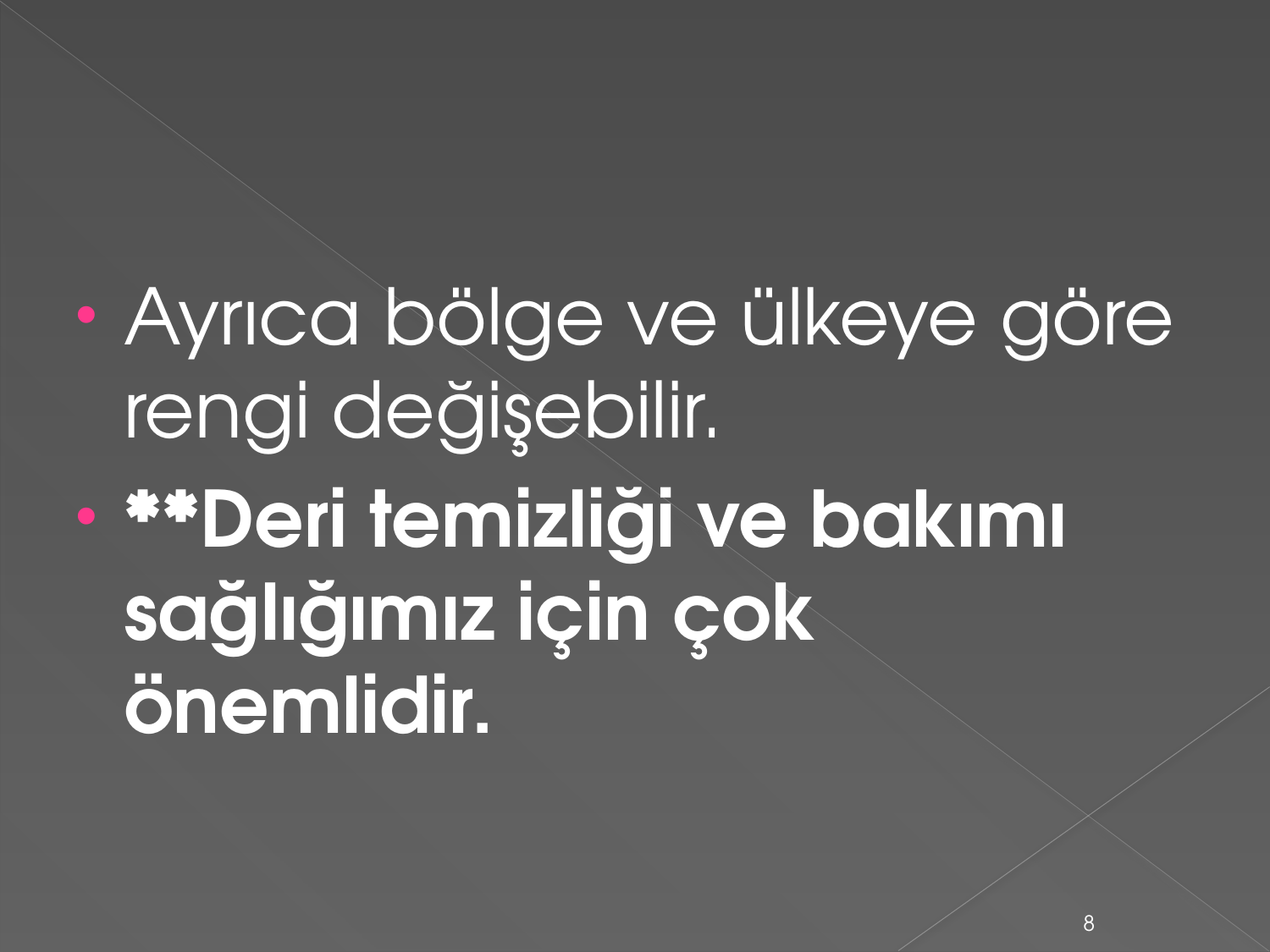

Ayrıca bölge ve ülkeye göre rengi değişebilir.
**Deri temizliği ve bakımı  sağlığımız için çok önemlidir.

8